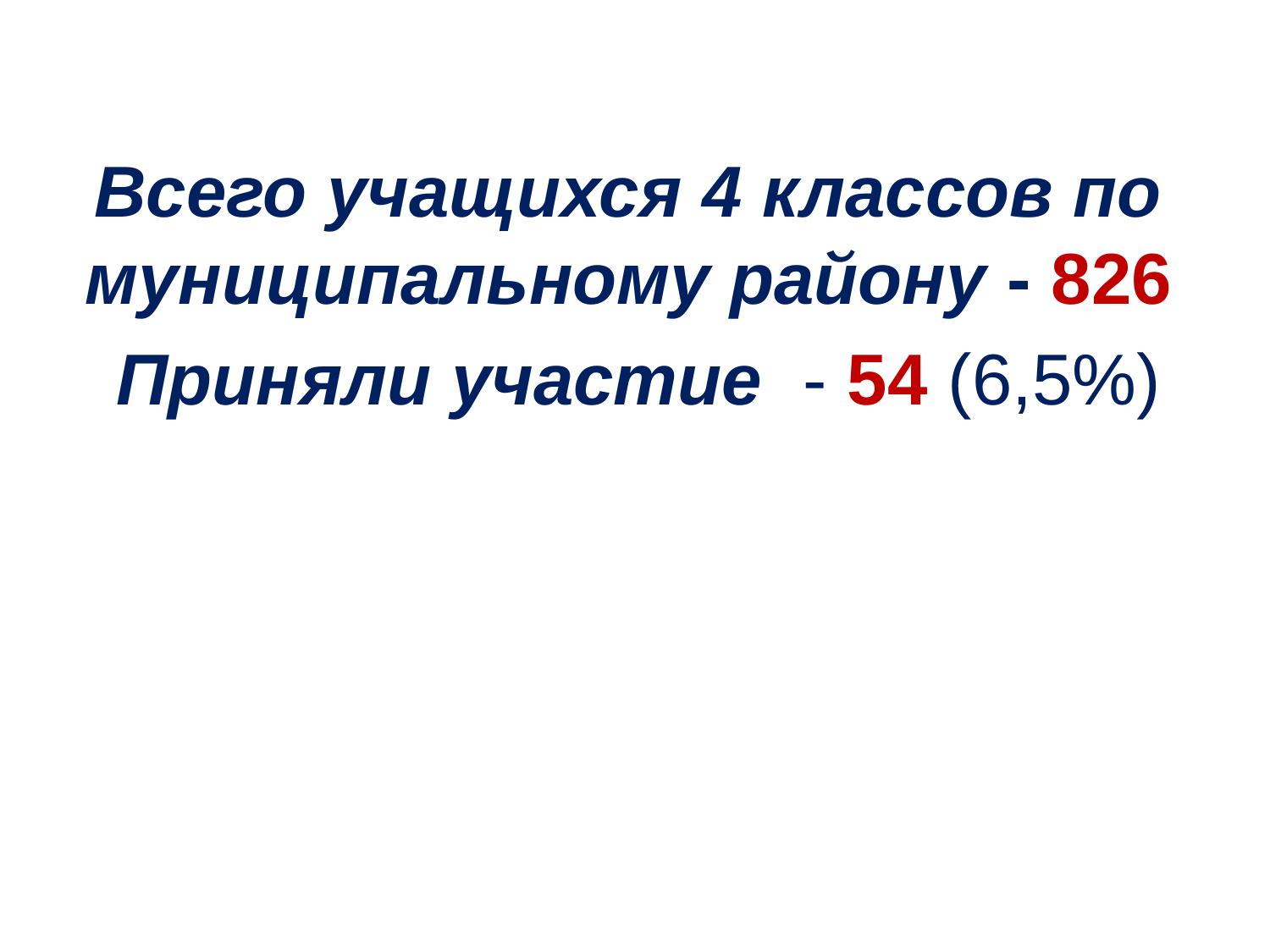

#
Всего учащихся 4 классов по муниципальному району - 826
 Приняли участие  - 54 (6,5%)